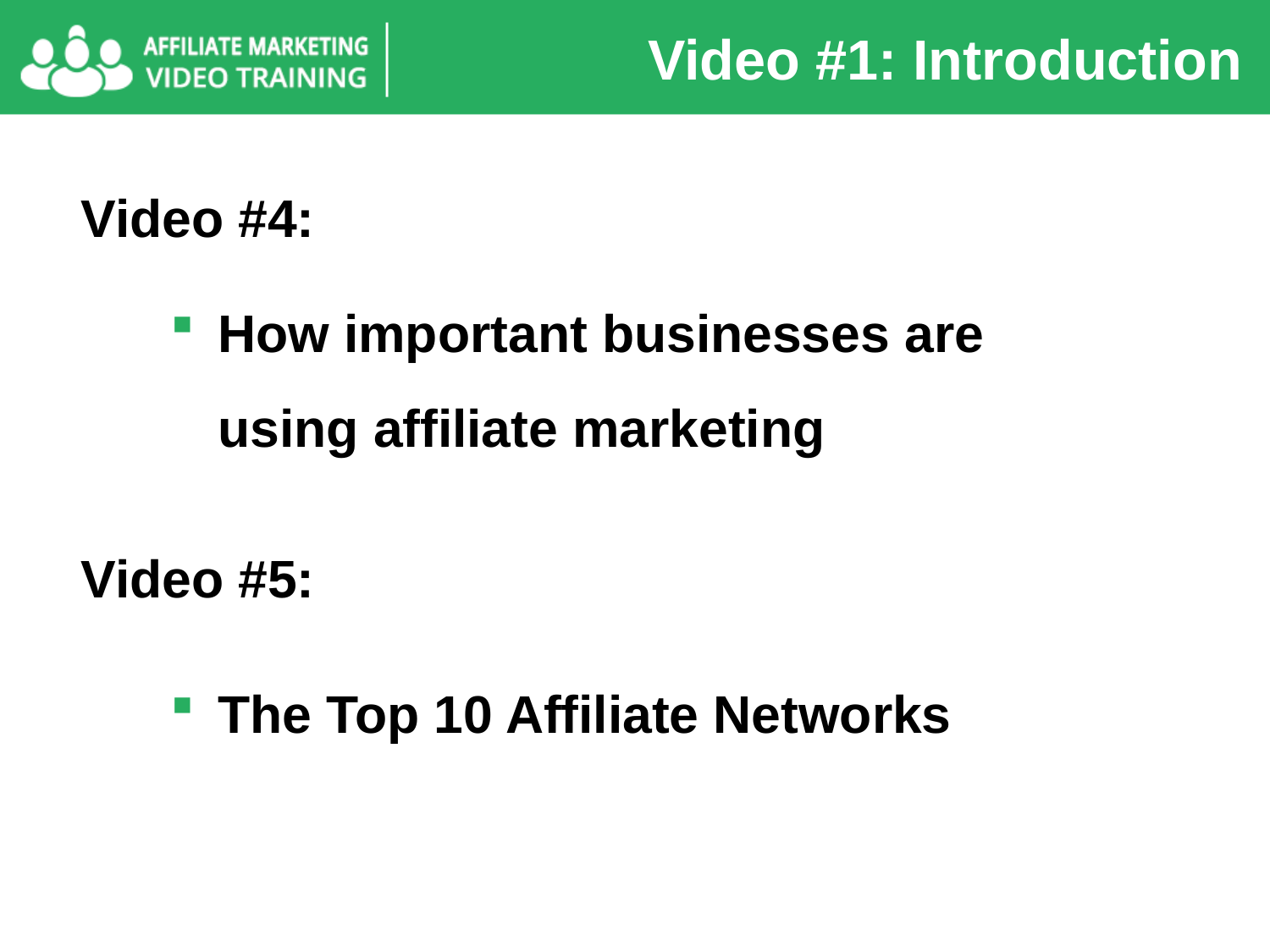

Video #1: Introduction
Video #4:
How important businesses are using affiliate marketing
Video #5:
The Top 10 Affiliate Networks